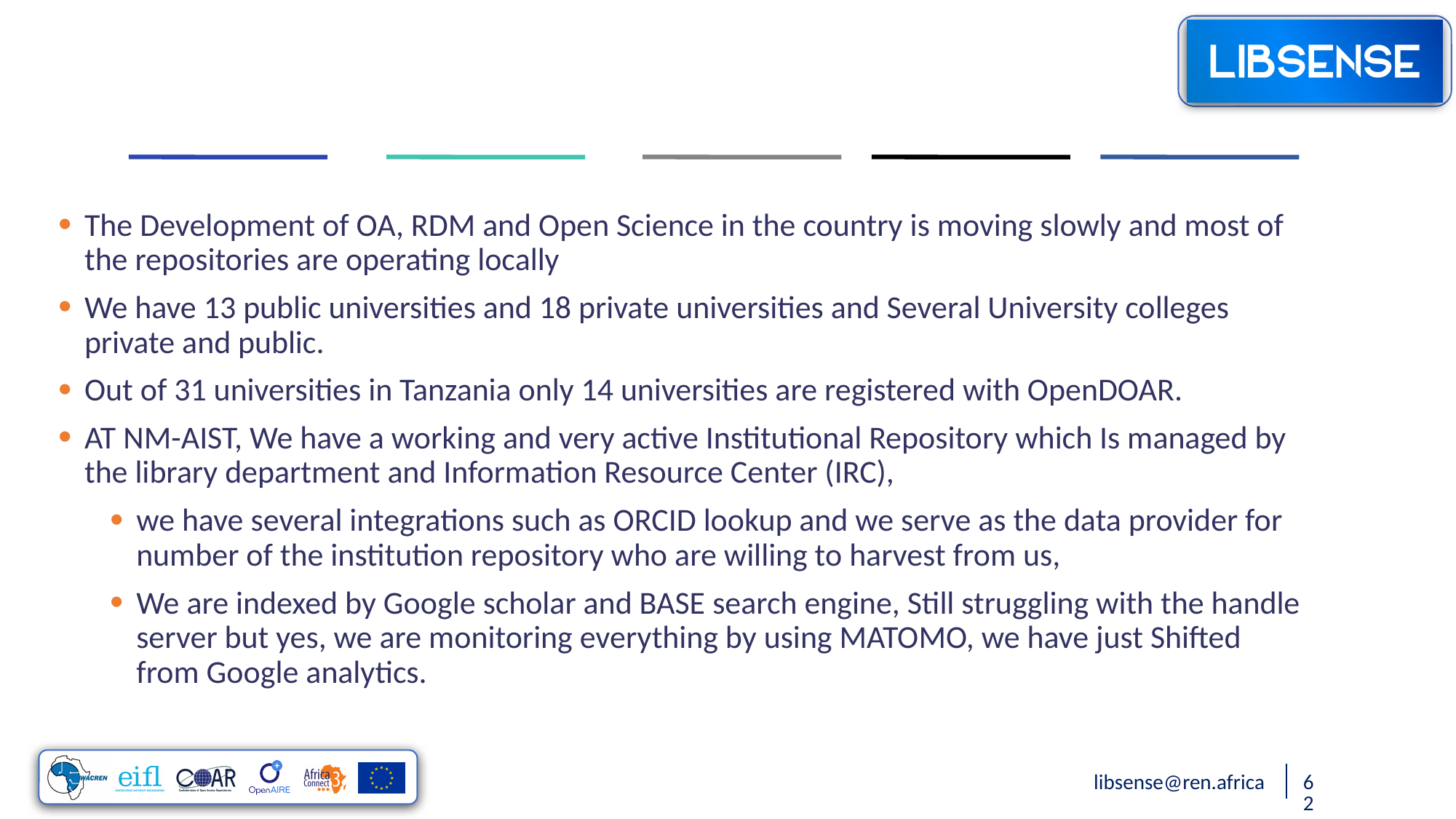

The Development of OA, RDM and Open Science in the country is moving slowly and most of the repositories are operating locally
We have 13 public universities and 18 private universities and Several University colleges private and public.
Out of 31 universities in Tanzania only 14 universities are registered with OpenDOAR.
AT NM-AIST, We have a working and very active Institutional Repository which Is managed by the library department and Information Resource Center (IRC),
we have several integrations such as ORCID lookup and we serve as the data provider for number of the institution repository who are willing to harvest from us,
We are indexed by Google scholar and BASE search engine, Still struggling with the handle server but yes, we are monitoring everything by using MATOMO, we have just Shifted from Google analytics.

libsense@ren.africa
62